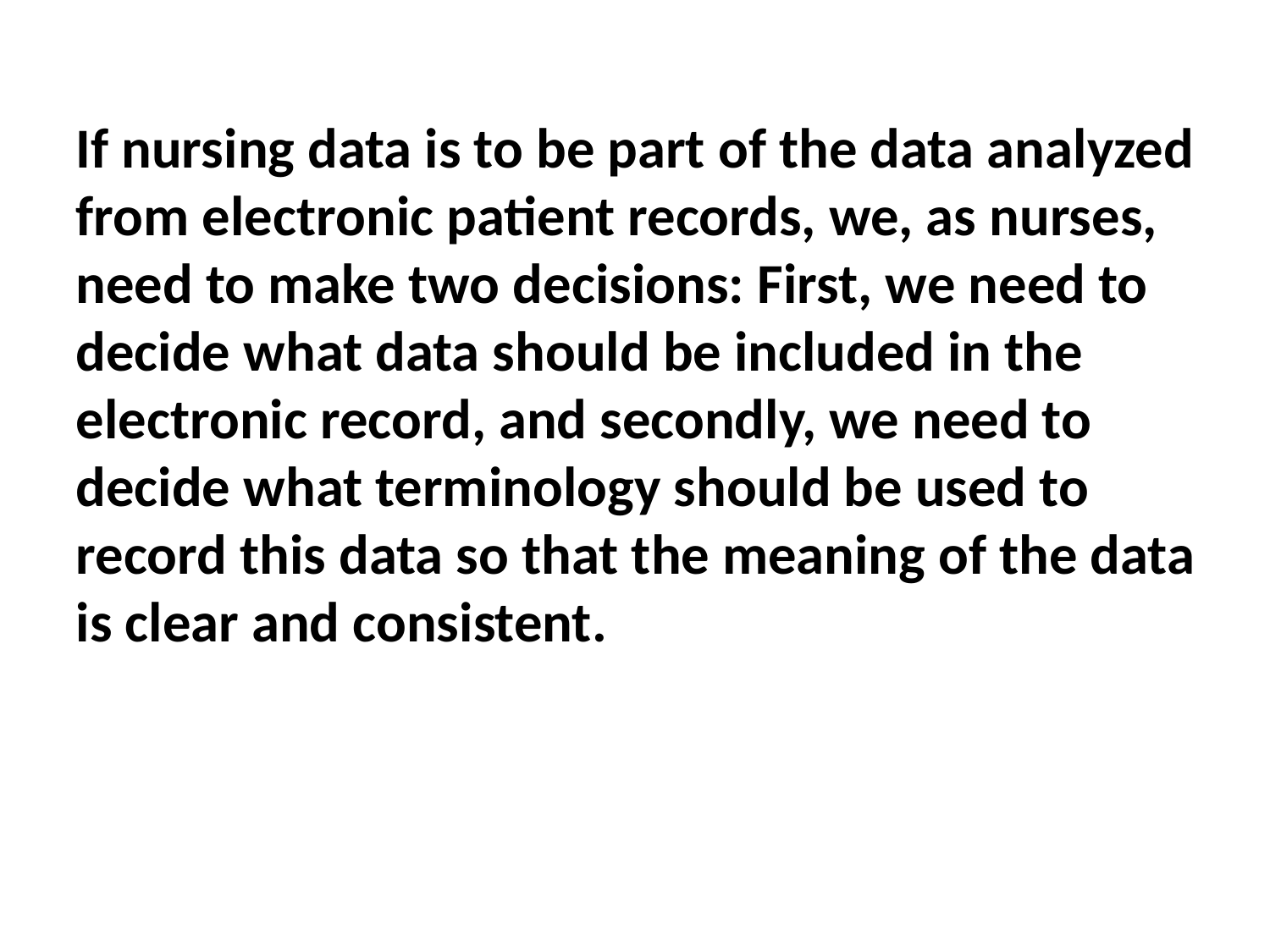

If nursing data is to be part of the data analyzed from electronic patient records, we, as nurses, need to make two decisions: First, we need to decide what data should be included in the electronic record, and secondly, we need to decide what terminology should be used to record this data so that the meaning of the data is clear and consistent.